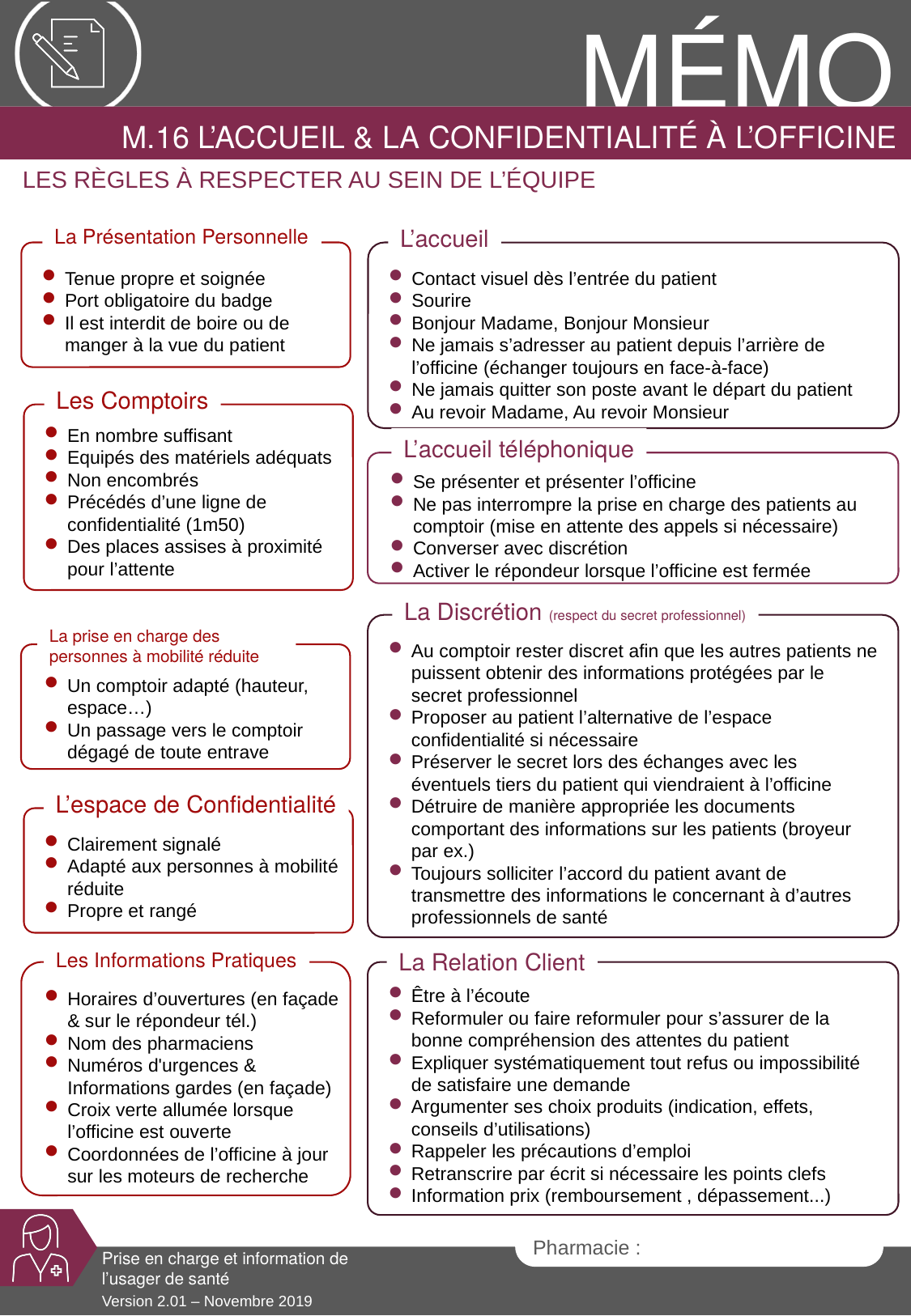

# M.16 L’accueil & la Confidentialité à l’Officine
LES RÈGLES À RESPECTER AU SEIN DE L’ÉQUIPE
L’accueil
La Présentation Personnelle

Contact visuel dès l’entrée du patient
Sourire
Bonjour Madame, Bonjour Monsieur
Ne jamais s’adresser au patient depuis l’arrière de l’officine (échanger toujours en face-à-face)
Ne jamais quitter son poste avant le départ du patient
Au revoir Madame, Au revoir Monsieur
Tenue propre et soignée
Port obligatoire du badge
Il est interdit de boire ou de manger à la vue du patient

Les Comptoirs

En nombre suffisant
Equipés des matériels adéquats
Non encombrés
Précédés d’une ligne de confidentialité (1m50)
Des places assises à proximité pour l’attente
L’accueil téléphonique

Se présenter et présenter l’officine
Ne pas interrompre la prise en charge des patients au comptoir (mise en attente des appels si nécessaire)
Converser avec discrétion
Activer le répondeur lorsque l’officine est fermée
La Discrétion (respect du secret professionnel)

La prise en charge des personnes à mobilité réduite
Au comptoir rester discret afin que les autres patients ne puissent obtenir des informations protégées par le secret professionnel
Proposer au patient l’alternative de l’espace confidentialité si nécessaire
Préserver le secret lors des échanges avec les éventuels tiers du patient qui viendraient à l’officine
Détruire de manière appropriée les documents comportant des informations sur les patients (broyeur par ex.)
Toujours solliciter l’accord du patient avant de transmettre des informations le concernant à d’autres professionnels de santé

Un comptoir adapté (hauteur, espace…)
Un passage vers le comptoir dégagé de toute entrave

L’espace de Confidentialité

Clairement signalé
Adapté aux personnes à mobilité réduite
Propre et rangé
Les Informations Pratiques
La Relation Client

Être à l’écoute
Reformuler ou faire reformuler pour s’assurer de la bonne compréhension des attentes du patient
Expliquer systématiquement tout refus ou impossibilité de satisfaire une demande
Argumenter ses choix produits (indication, effets, conseils d’utilisations)
Rappeler les précautions d’emploi
Retranscrire par écrit si nécessaire les points clefs
Information prix (remboursement , dépassement...)
Horaires d’ouvertures (en façade & sur le répondeur tél.)
Nom des pharmaciens
Numéros d'urgences & Informations gardes (en façade)
Croix verte allumée lorsque l’officine est ouverte
Coordonnées de l’officine à jour sur les moteurs de recherche